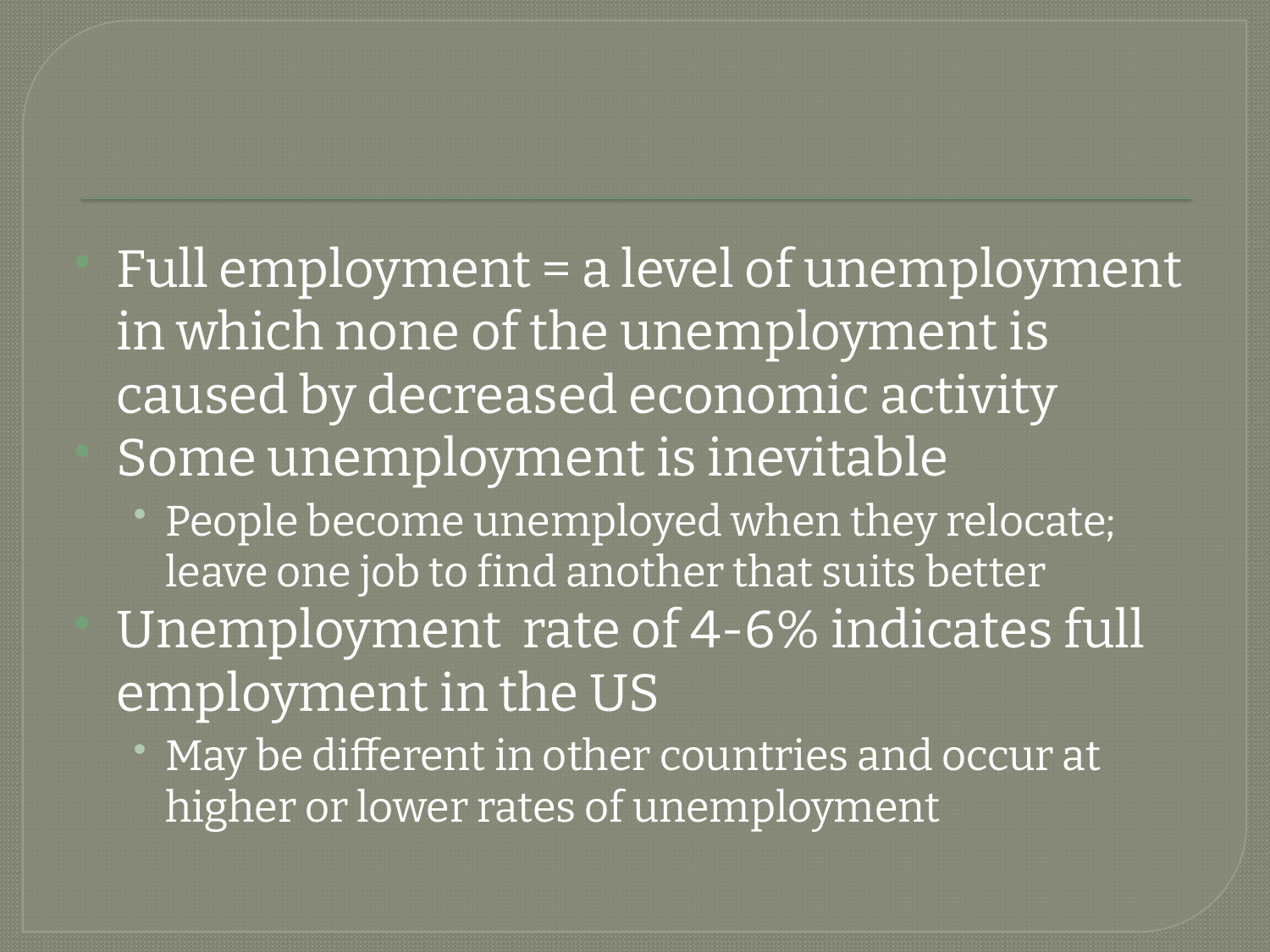

#
Full employment = a level of unemployment in which none of the unemployment is caused by decreased economic activity
Some unemployment is inevitable
People become unemployed when they relocate; leave one job to find another that suits better
Unemployment  rate of 4-6% indicates full employment in the US
May be different in other countries and occur at higher or lower rates of unemployment